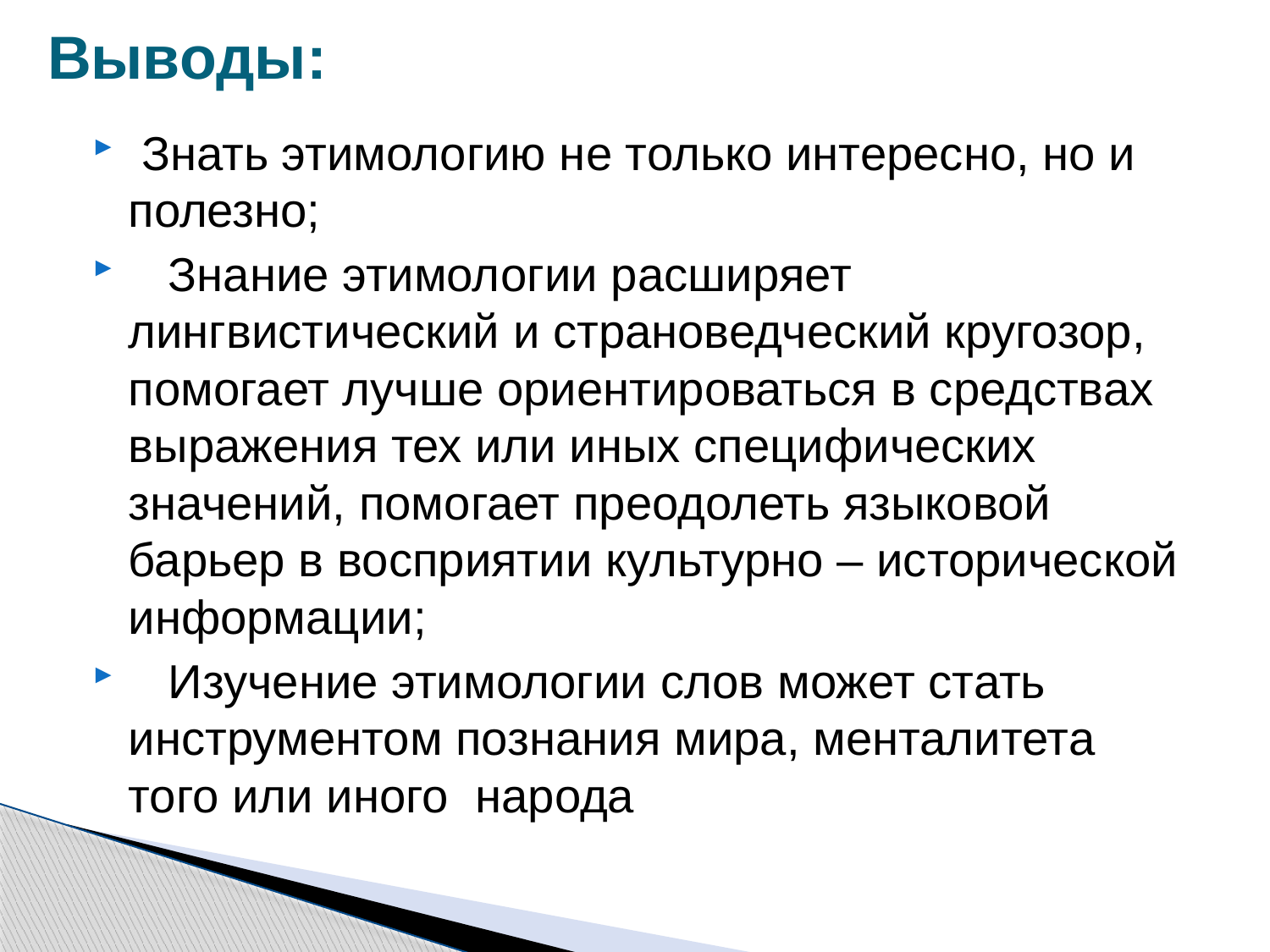

# Выводы:
 Знать этимологию не только интересно, но и полезно;
   Знание этимологии расширяет лингвистический и страноведческий кругозор, помогает лучше ориентироваться в средствах выражения тех или иных специфических значений, помогает преодолеть языковой барьер в восприятии культурно – исторической информации;
   Изучение этимологии слов может стать инструментом познания мира, менталитета того или иного  народа